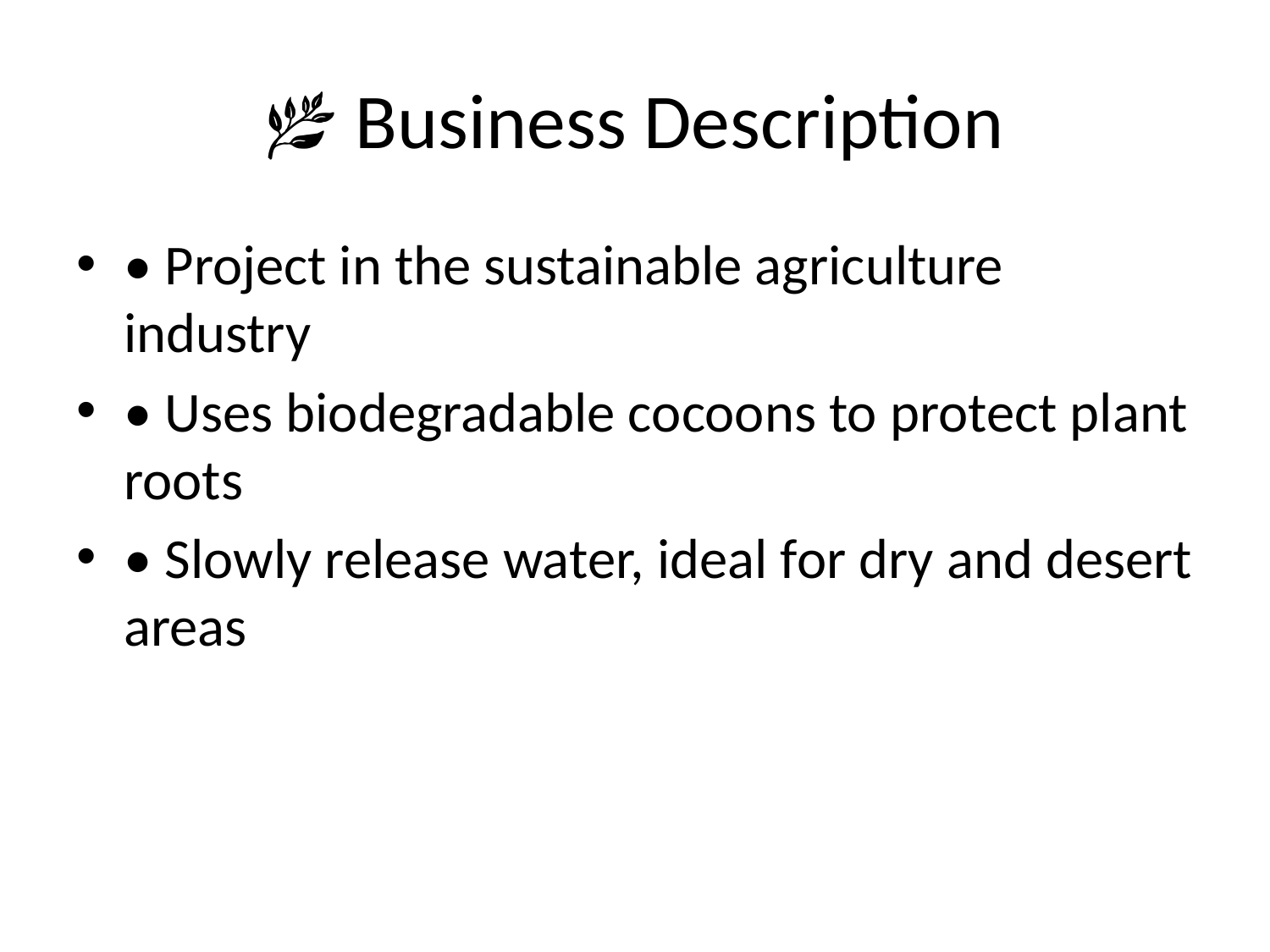

# 🌿 Business Description
• Project in the sustainable agriculture industry
• Uses biodegradable cocoons to protect plant roots
• Slowly release water, ideal for dry and desert areas